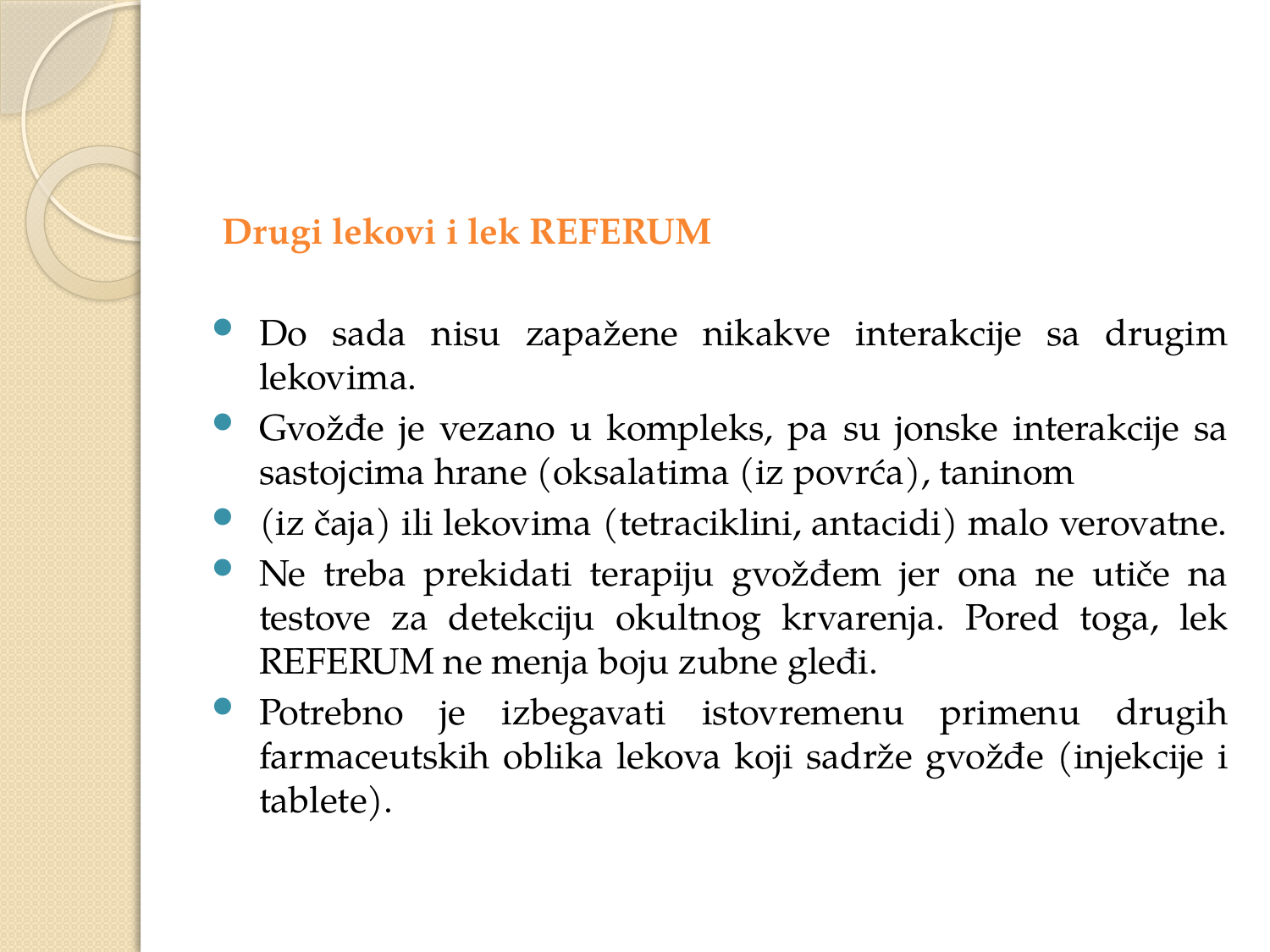

#
Drugi lekovi i lek REFERUM

Do sada nisu zapažene nikakve interakcije sa drugim lekovima.
Gvožđe je vezano u kompleks, pa su jonske interakcije sa sastojcima hrane (oksalatima (iz povrća), taninom
(iz čaja) ili lekovima (tetraciklini, antacidi) malo verovatne.
Ne treba prekidati terapiju gvožđem jer ona ne utiče na testove za detekciju okultnog krvarenja. Pored toga, lek REFERUM ne menja boju zubne gleđi.
Potrebno je izbegavati istovremenu primenu drugih farmaceutskih oblika lekova koji sadrže gvožđe (injekcije i tablete).